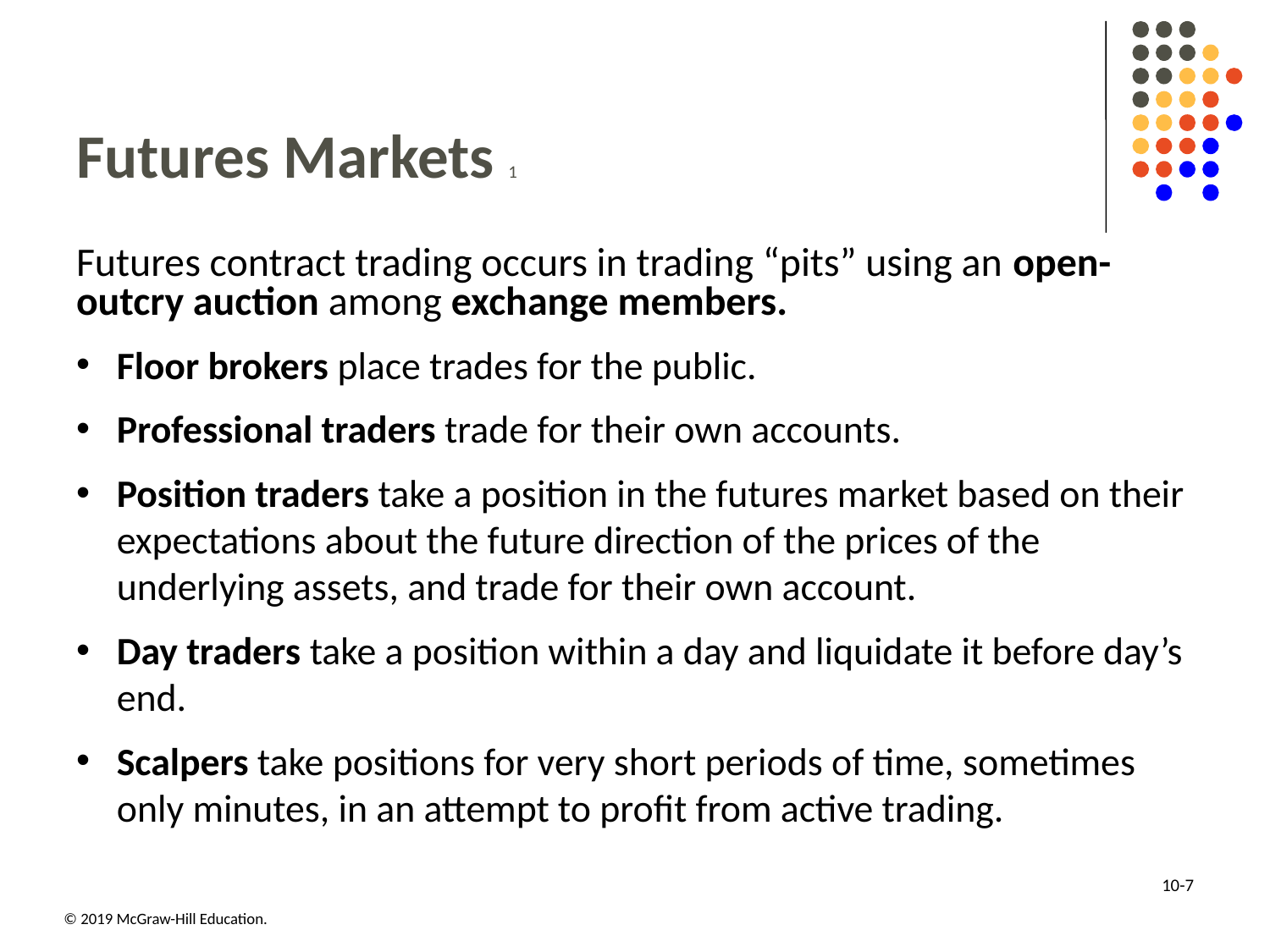

# Futures Markets 1
Futures contract trading occurs in trading “pits” using an open-outcry auction among exchange members.
Floor brokers place trades for the public.
Professional traders trade for their own accounts.
Position traders take a position in the futures market based on their expectations about the future direction of the prices of the underlying assets, and trade for their own account.
Day traders take a position within a day and liquidate it before day’s end.
Scalpers take positions for very short periods of time, sometimes only minutes, in an attempt to profit from active trading.
10-7